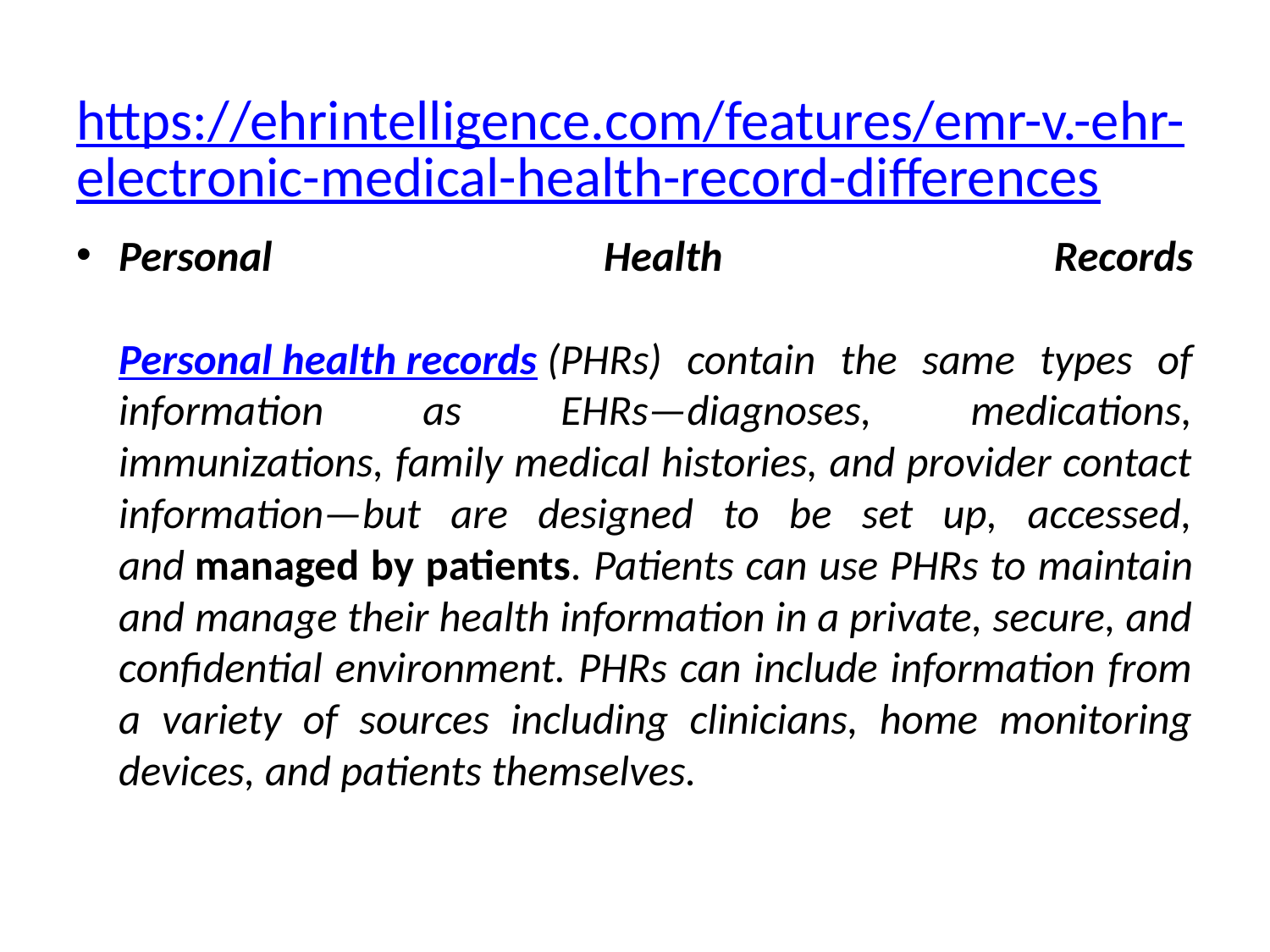

# https://ehrintelligence.com/features/emr-v.-ehr-electronic-medical-health-record-differences
Personal Health Records
Personal health records (PHRs) contain the same types of information as EHRs—diagnoses, medications, immunizations, family medical histories, and provider contact information—but are designed to be set up, accessed, and managed by patients. Patients can use PHRs to maintain and manage their health information in a private, secure, and confidential environment. PHRs can include information from a variety of sources including clinicians, home monitoring devices, and patients themselves.